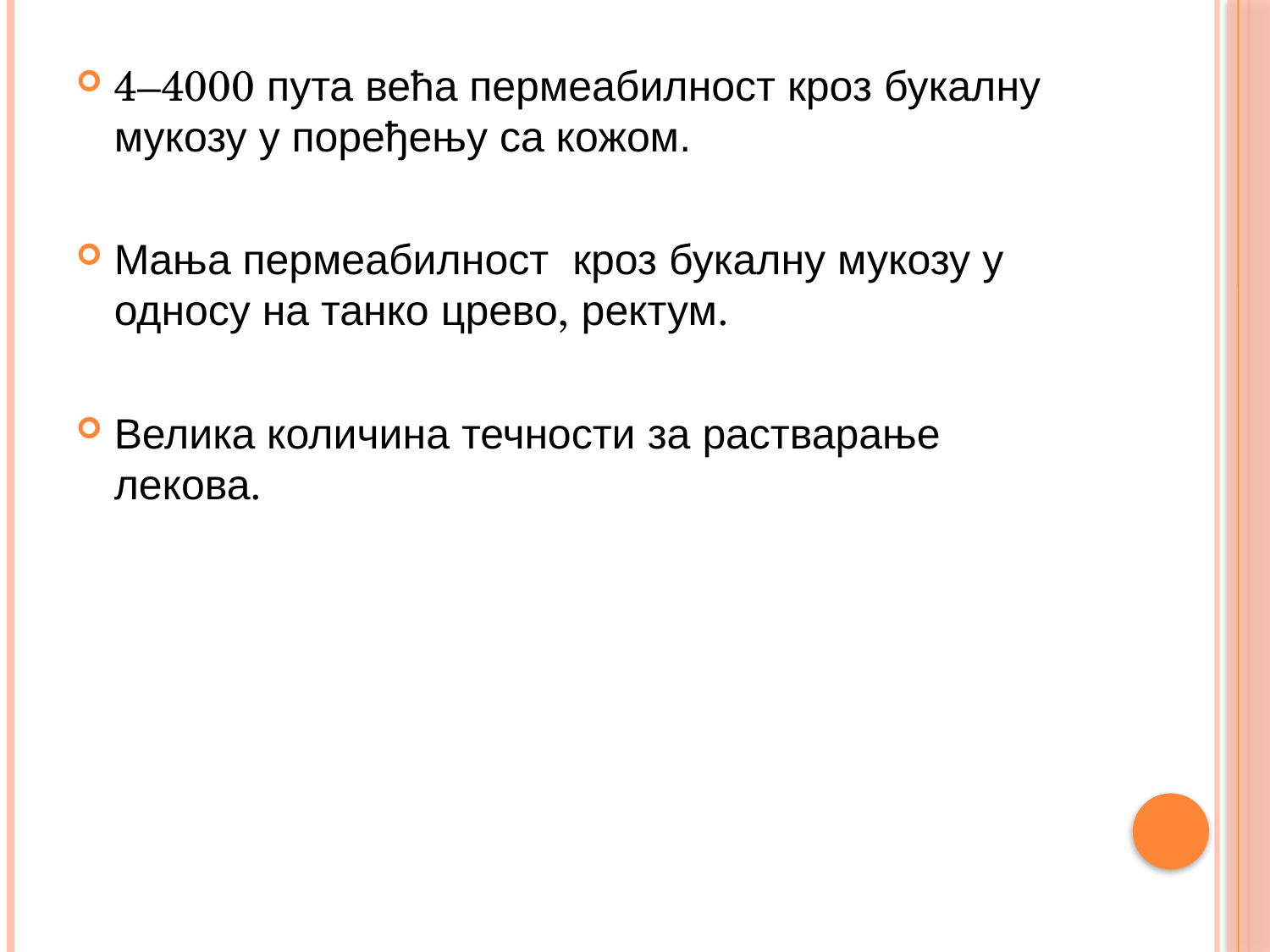

4–4000 пута већа пермеабилност кроз букалну мукозу у поређењу са кожом.

Мања пермеабилност  кроз букалну мукозу у односу на танко црево, ректум.

Велика количина течности за растварање лекова.